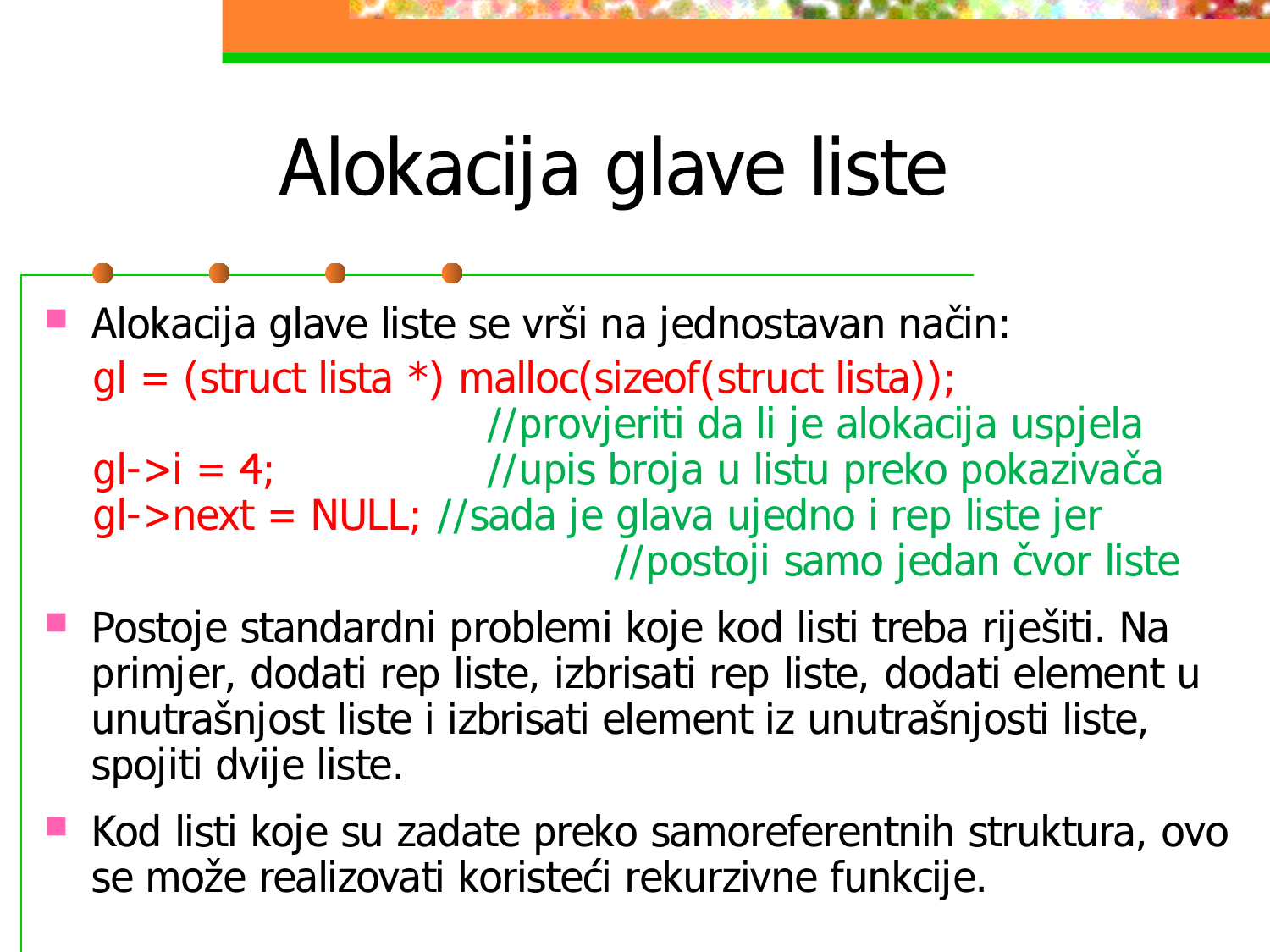

# Alokacija glave liste
Alokacija glave liste se vrši na jednostavan način:
gl = (struct lista *) malloc(sizeof(struct lista));
			 //provjeriti da li je alokacija uspjela
gl->i = 4; 		 //upis broja u listu preko pokazivača
gl->next = NULL; //sada je glava ujedno i rep liste jer 				 //postoji samo jedan čvor liste
Postoje standardni problemi koje kod listi treba riješiti. Na primjer, dodati rep liste, izbrisati rep liste, dodati element u unutrašnjost liste i izbrisati element iz unutrašnjosti liste, spojiti dvije liste.
Kod listi koje su zadate preko samoreferentnih struktura, ovo se može realizovati koristeći rekurzivne funkcije.